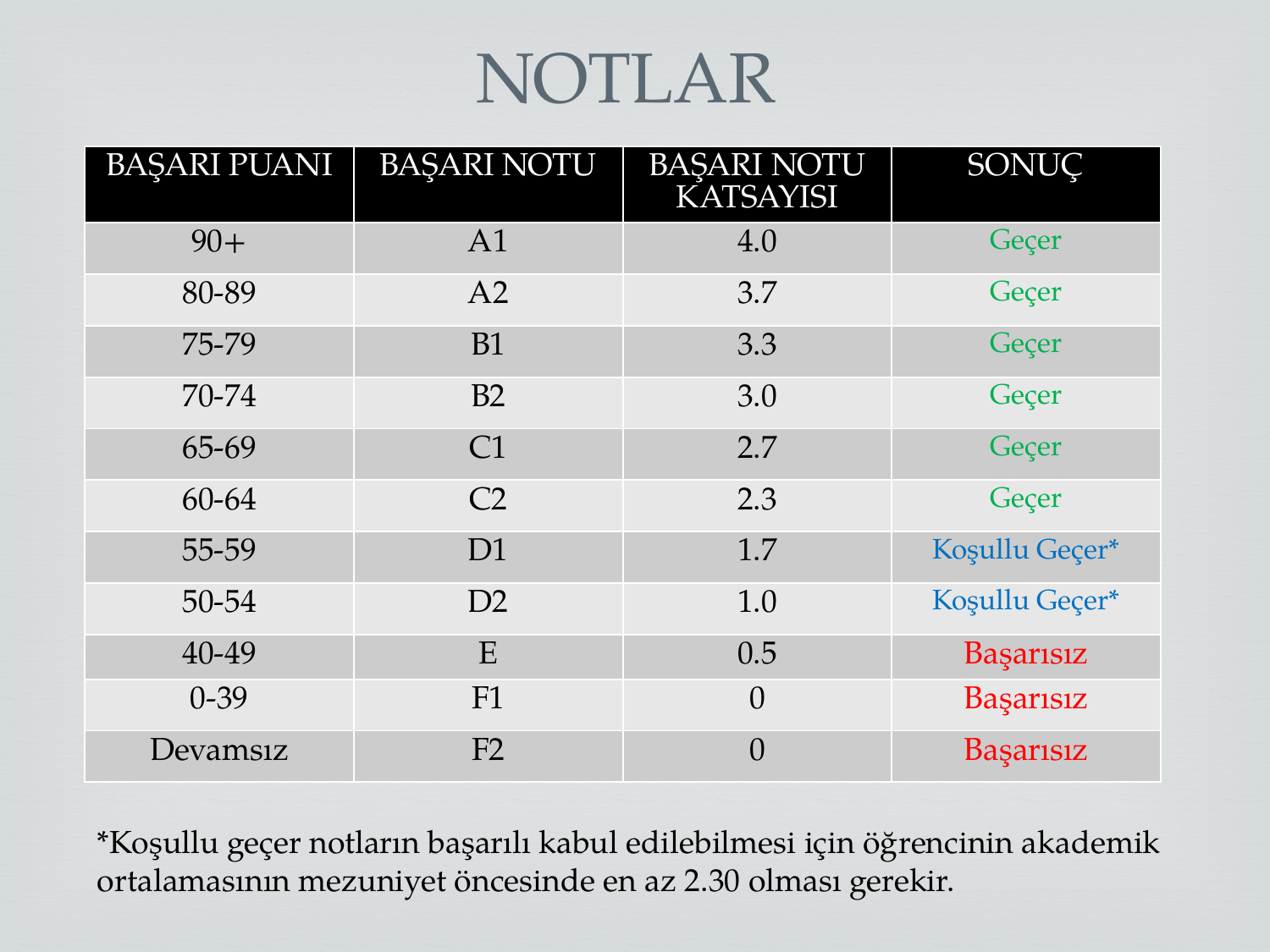

NOTLAR
| BAŞARI PUANI | BAŞARI NOTU | BAŞARI NOTU KATSAYISI | SONUÇ |
| --- | --- | --- | --- |
| 90+ | A1 | 4.0 | Geçer |
| 80-89 | A2 | 3.7 | Geçer |
| 75-79 | B1 | 3.3 | Geçer |
| 70-74 | B2 | 3.0 | Geçer |
| 65-69 | C1 | 2.7 | Geçer |
| 60-64 | C2 | 2.3 | Geçer |
| 55-59 | D1 | 1.7 | Koşullu Geçer\* |
| 50-54 | D2 | 1.0 | Koşullu Geçer\* |
| 40-49 | E | 0.5 | Başarısız |
| 0-39 | F1 | 0 | Başarısız |
| Devamsız | F2 | 0 | Başarısız |
*Koşullu geçer notların başarılı kabul edilebilmesi için öğrencinin akademik ortalamasının mezuniyet öncesinde en az 2.30 olması gerekir.